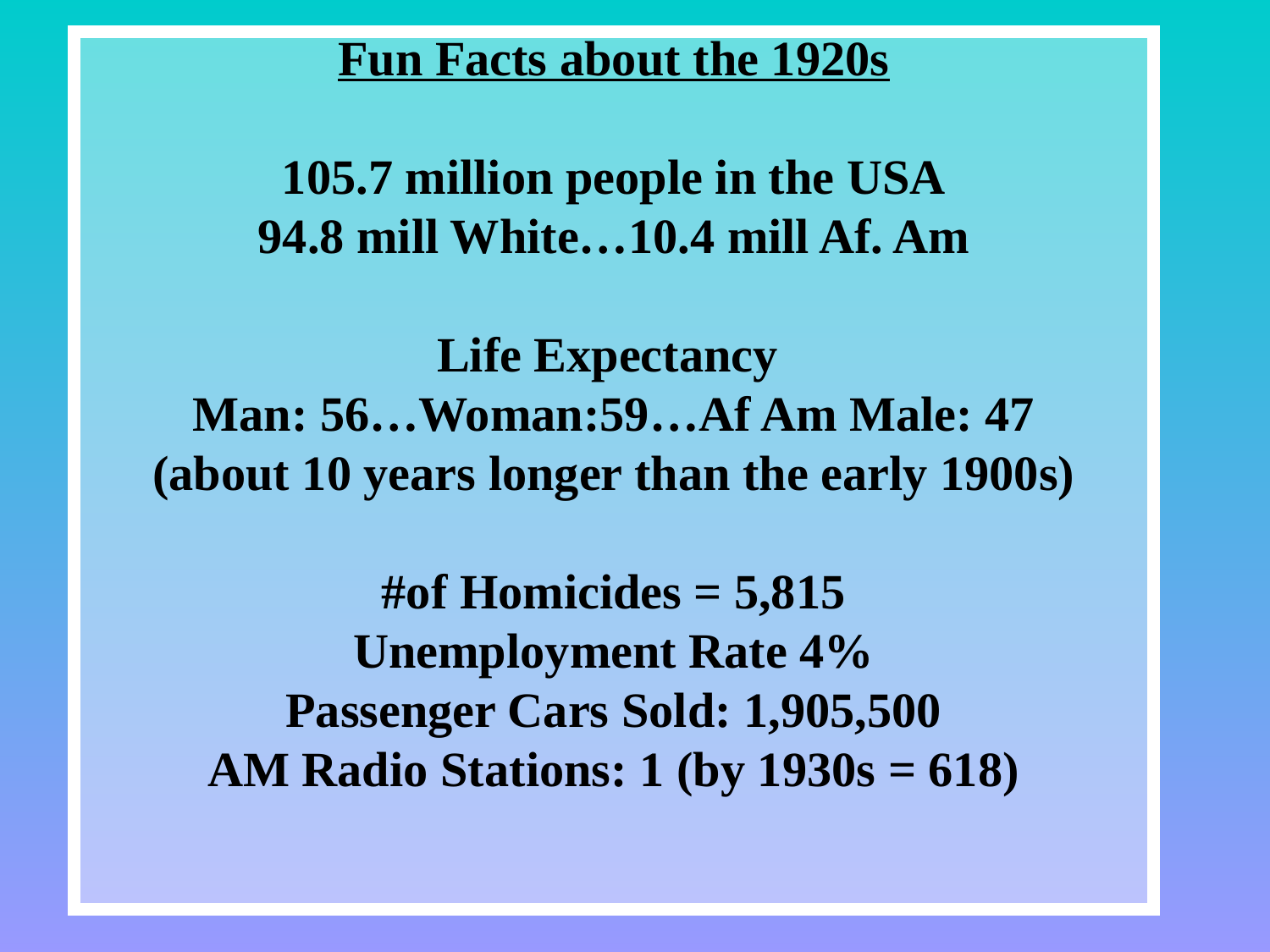

Fun Facts about the 1920s
105.7 million people in the USA
94.8 mill White…10.4 mill Af. Am
Life Expectancy
Man: 56…Woman:59…Af Am Male: 47
(about 10 years longer than the early 1900s)
#of Homicides = 5,815
Unemployment Rate 4%
Passenger Cars Sold: 1,905,500
AM Radio Stations: 1 (by 1930s = 618)